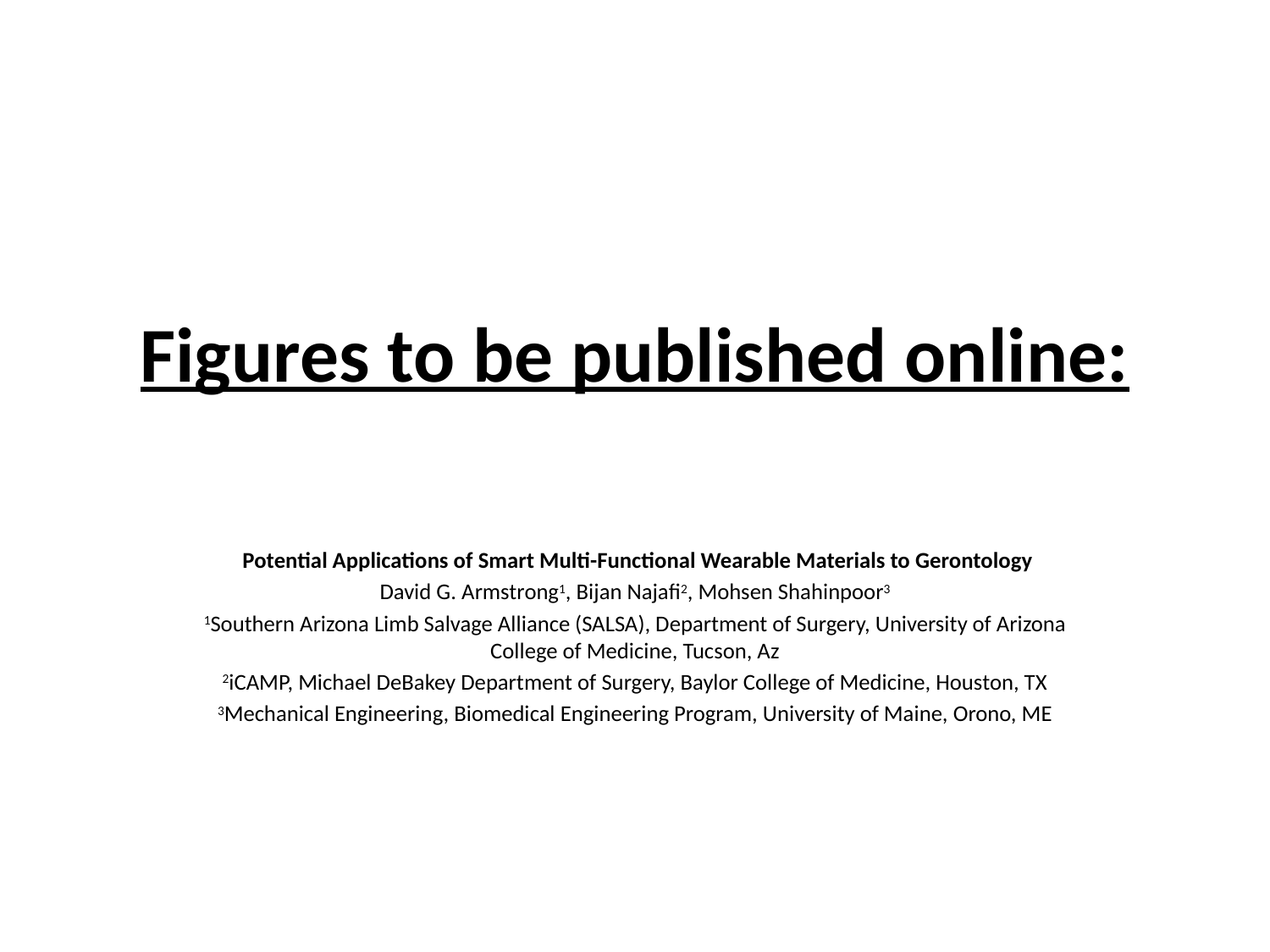

# Figures to be published online:
 Potential Applications of Smart Multi-Functional Wearable Materials to Gerontology
David G. Armstrong1, Bijan Najafi2, Mohsen Shahinpoor3
1Southern Arizona Limb Salvage Alliance (SALSA), Department of Surgery, University of Arizona College of Medicine, Tucson, Az
2iCAMP, Michael DeBakey Department of Surgery, Baylor College of Medicine, Houston, TX
3Mechanical Engineering, Biomedical Engineering Program, University of Maine, Orono, ME